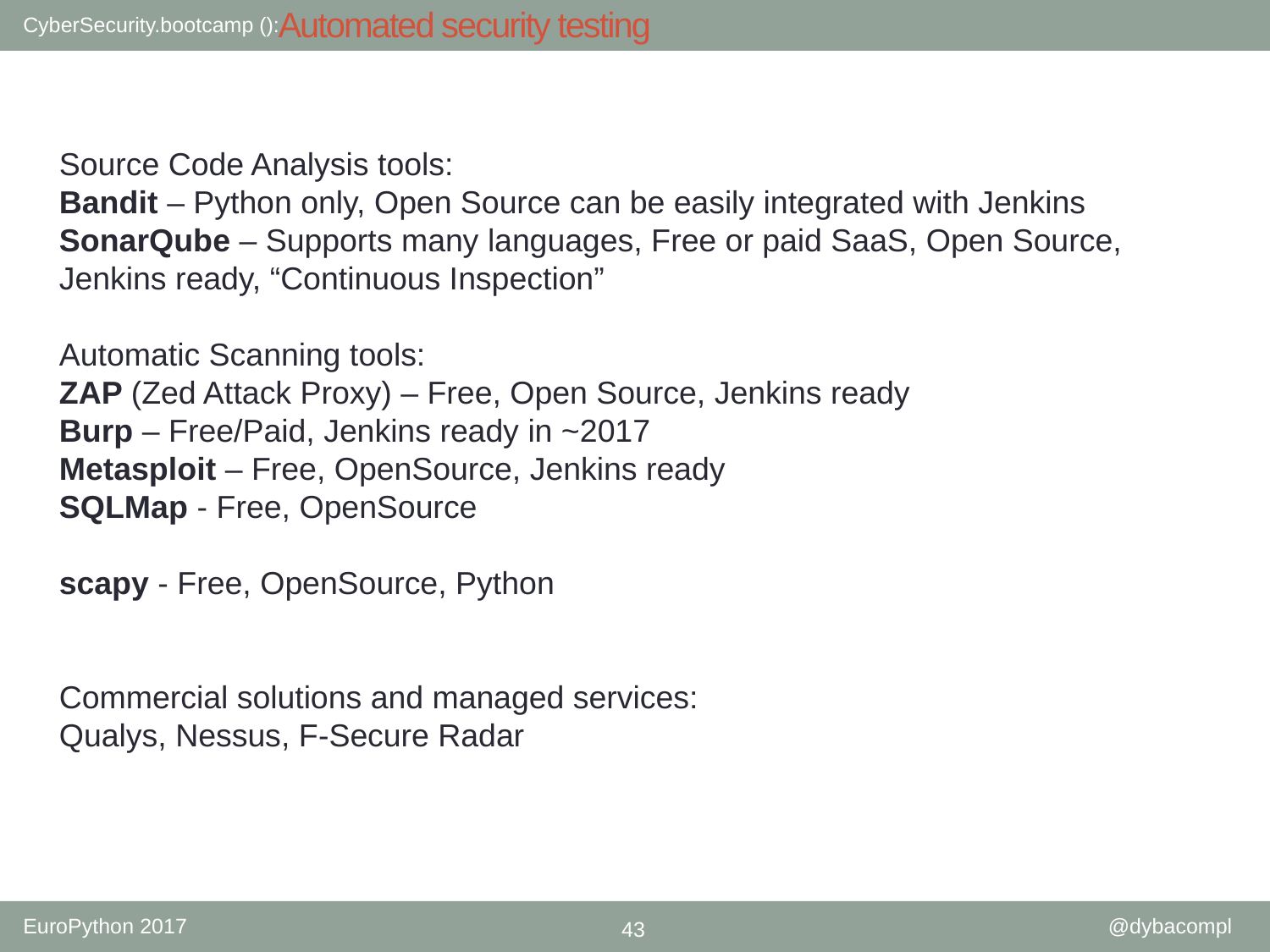

# Automated security testing
Source Code Analysis tools:
Bandit – Python only, Open Source can be easily integrated with Jenkins
SonarQube – Supports many languages, Free or paid SaaS, Open Source, Jenkins ready, “Continuous Inspection”

Automatic Scanning tools:
ZAP (Zed Attack Proxy) – Free, Open Source, Jenkins ready
Burp – Free/Paid, Jenkins ready in ~2017
Metasploit – Free, OpenSource, Jenkins ready
SQLMap - Free, OpenSource

scapy - Free, OpenSource, Python
Commercial solutions and managed services:
Qualys, Nessus, F-Secure Radar